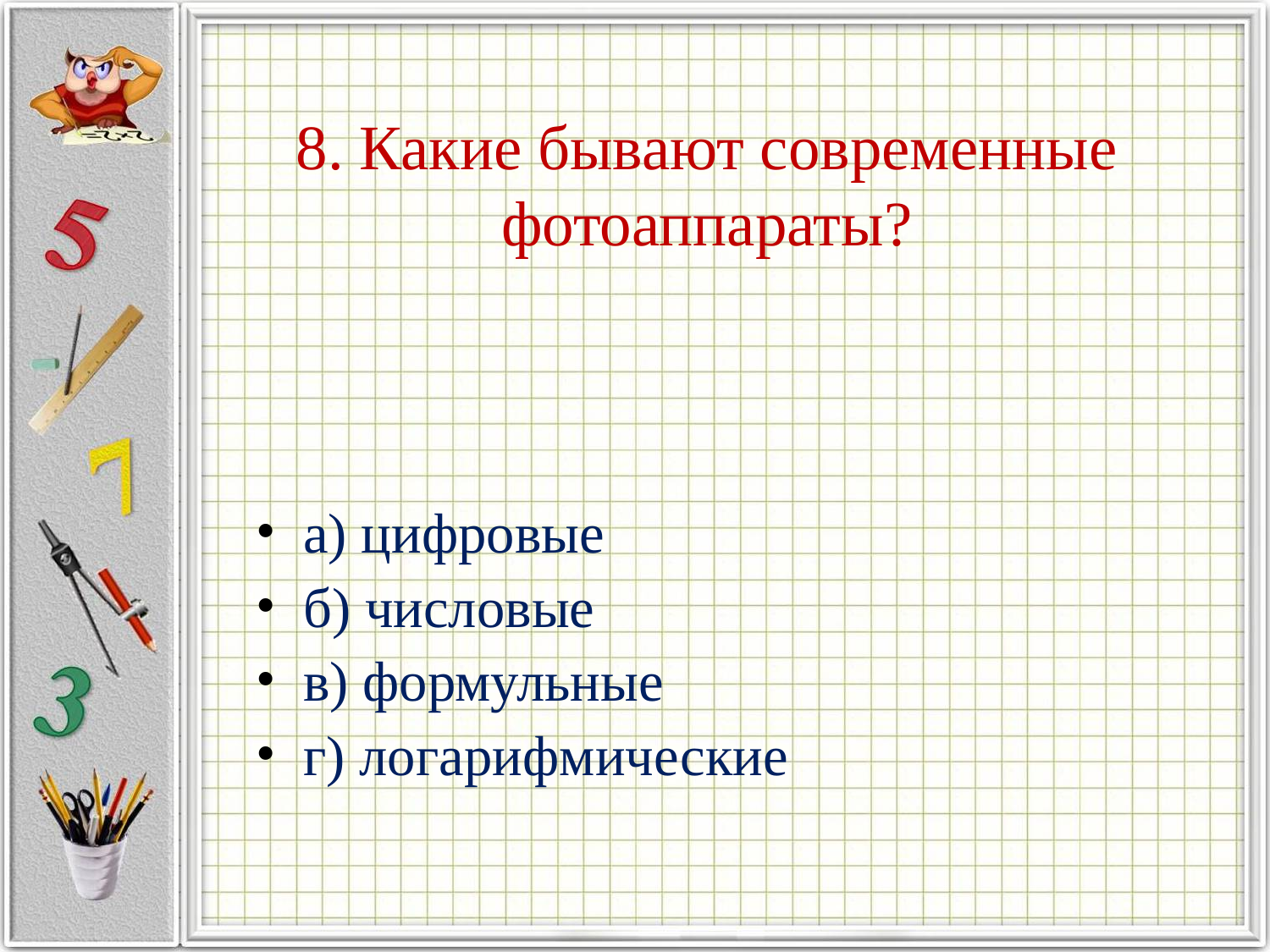

# 8. Какие бывают современные фотоаппараты?
а) цифровые
б) числовые
в) формульные
г) логарифмические